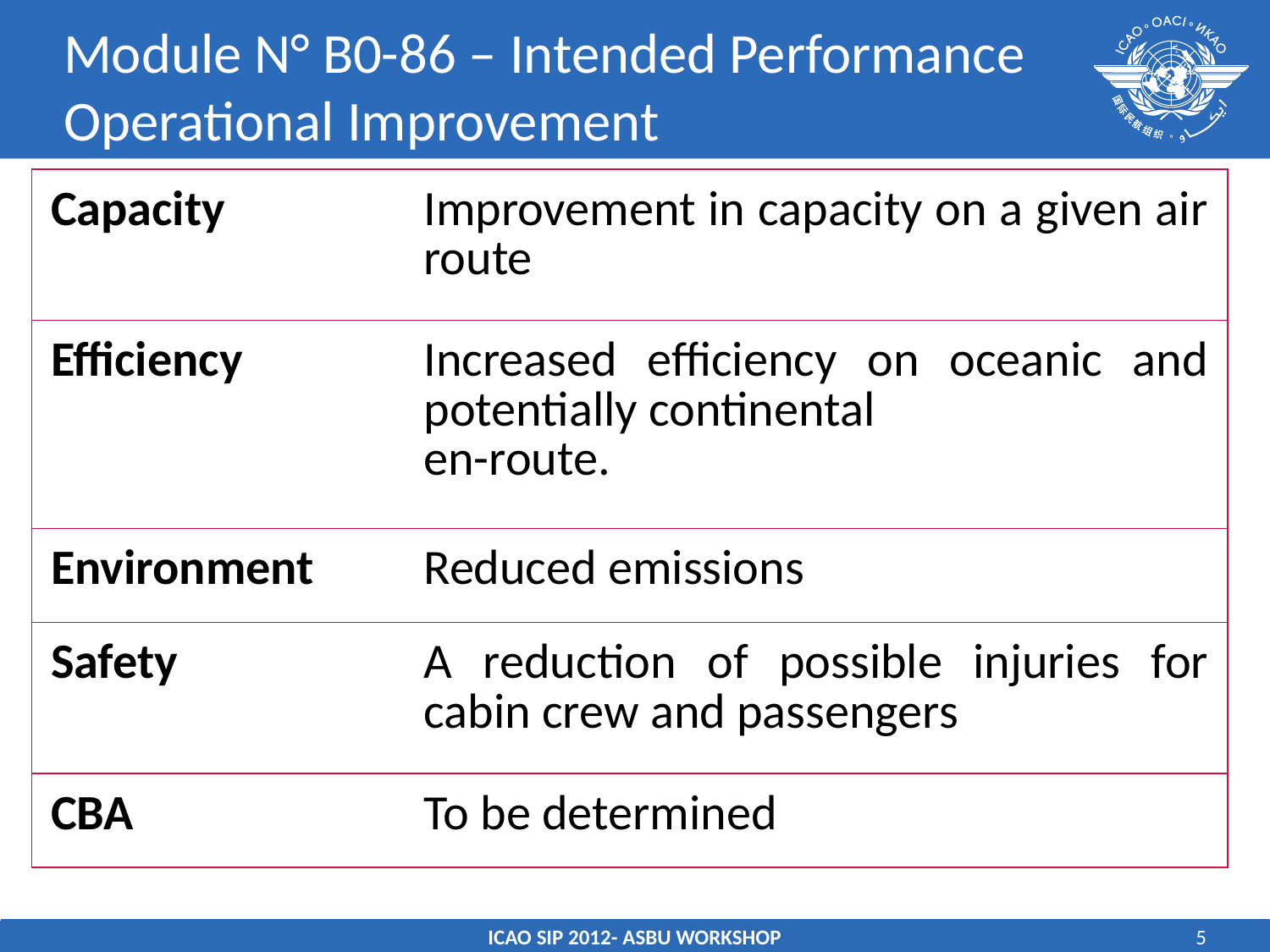

# Module N° B0-86 – Intended Performance Operational Improvement
| Capacity | Improvement in capacity on a given air route |
| --- | --- |
| Efficiency | Increased efficiency on oceanic and potentially continental en-route. |
| Environment | Reduced emissions |
| Safety | A reduction of possible injuries for cabin crew and passengers |
| CBA | To be determined |
ICAO SIP 2012- ASBU WORKSHOP
5